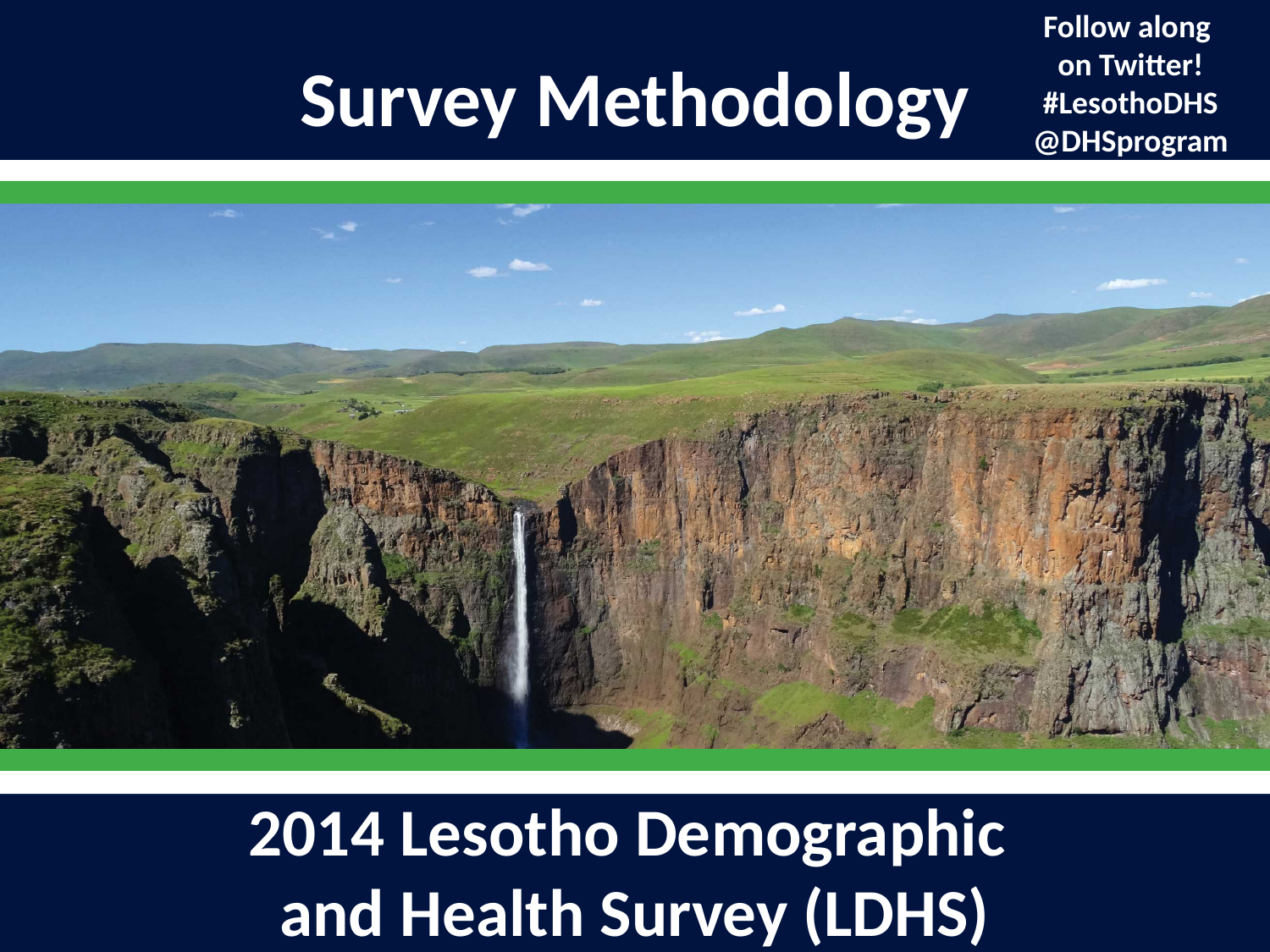

Follow along
on Twitter!
#LesothoDHS
@DHSprogram
Survey Methodology